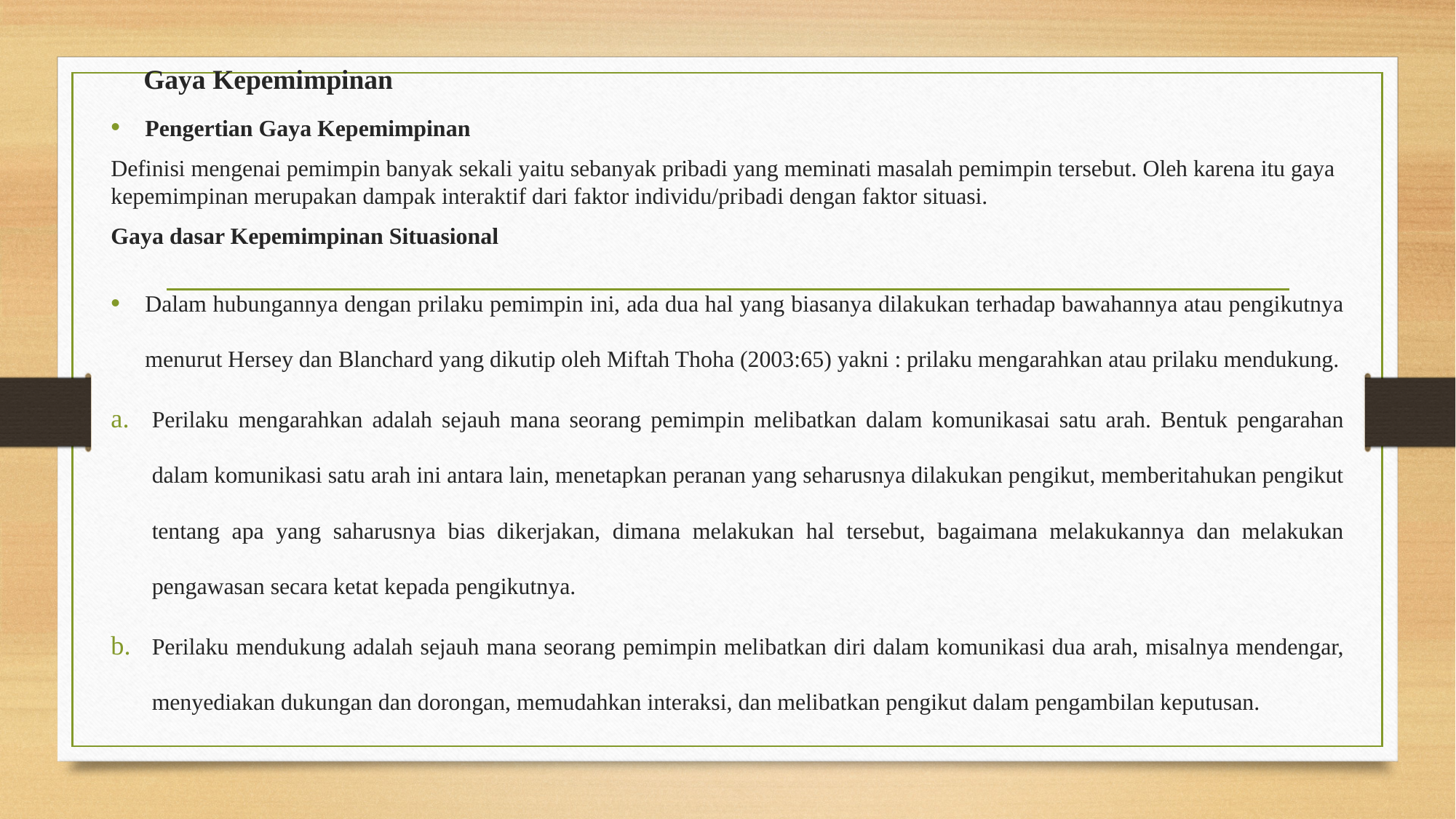

# Gaya Kepemimpinan
Pengertian Gaya Kepemimpinan
Definisi mengenai pemimpin banyak sekali yaitu sebanyak pribadi yang meminati masalah pemimpin tersebut. Oleh karena itu gaya kepemimpinan merupakan dampak interaktif dari faktor individu/pribadi dengan faktor situasi.
Gaya dasar Kepemimpinan Situasional
Dalam hubungannya dengan prilaku pemimpin ini, ada dua hal yang biasanya dilakukan terhadap bawahannya atau pengikutnya menurut Hersey dan Blanchard yang dikutip oleh Miftah Thoha (2003:65) yakni : prilaku mengarahkan atau prilaku mendukung.
Perilaku mengarahkan adalah sejauh mana seorang pemimpin melibatkan dalam komunikasai satu arah. Bentuk pengarahan dalam komunikasi satu arah ini antara lain, menetapkan peranan yang seharusnya dilakukan pengikut, memberitahukan pengikut tentang apa yang saharusnya bias dikerjakan, dimana melakukan hal tersebut, bagaimana melakukannya dan melakukan pengawasan secara ketat kepada pengikutnya.
Perilaku mendukung adalah sejauh mana seorang pemimpin melibatkan diri dalam komunikasi dua arah, misalnya mendengar, menyediakan dukungan dan dorongan, memudahkan interaksi, dan melibatkan pengikut dalam pengambilan keputusan.